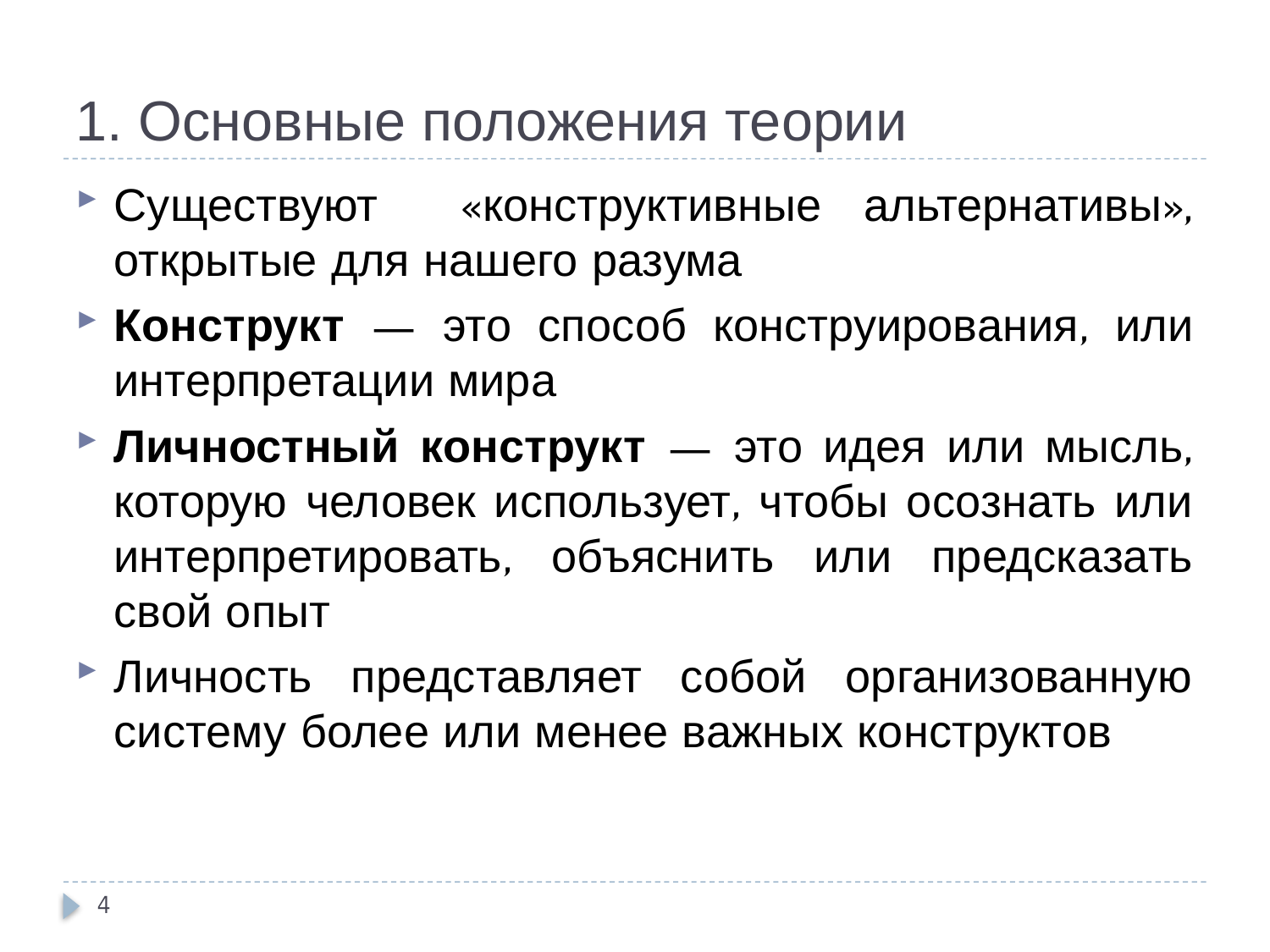

# 1. Основные положения теории
Существуют  «конструктивные альтернативы», открытые для нашего разума
Конструкт — это способ конструирования, или интерпретации мира
Личностный конструкт — это идея или мысль, которую человек использует, чтобы осознать или интерпретировать, объяснить или предсказать свой опыт
Личность представляет собой организованную систему более или менее важных конструктов
4